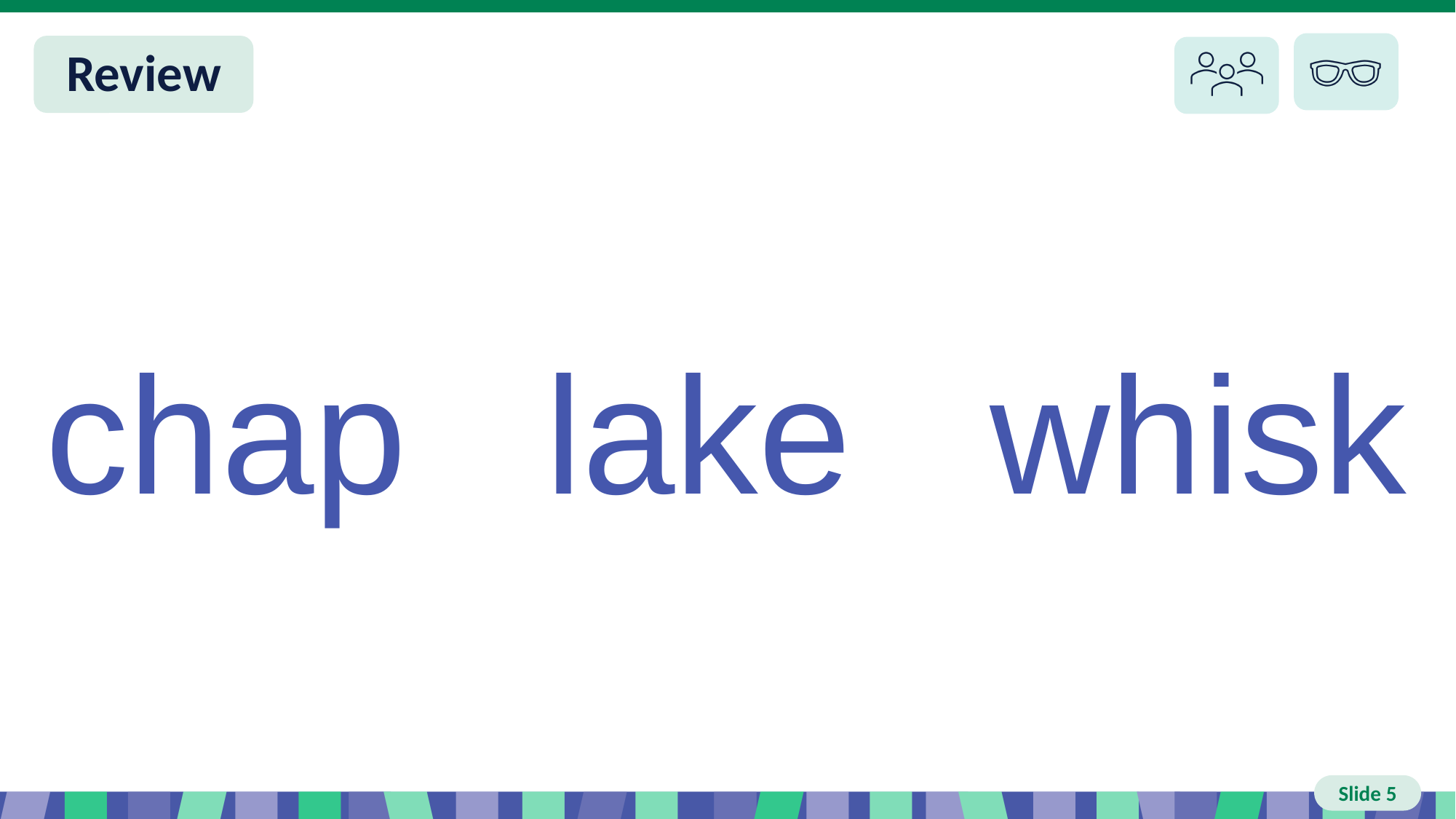

# Slide 5 Review
chap   lake   whisk